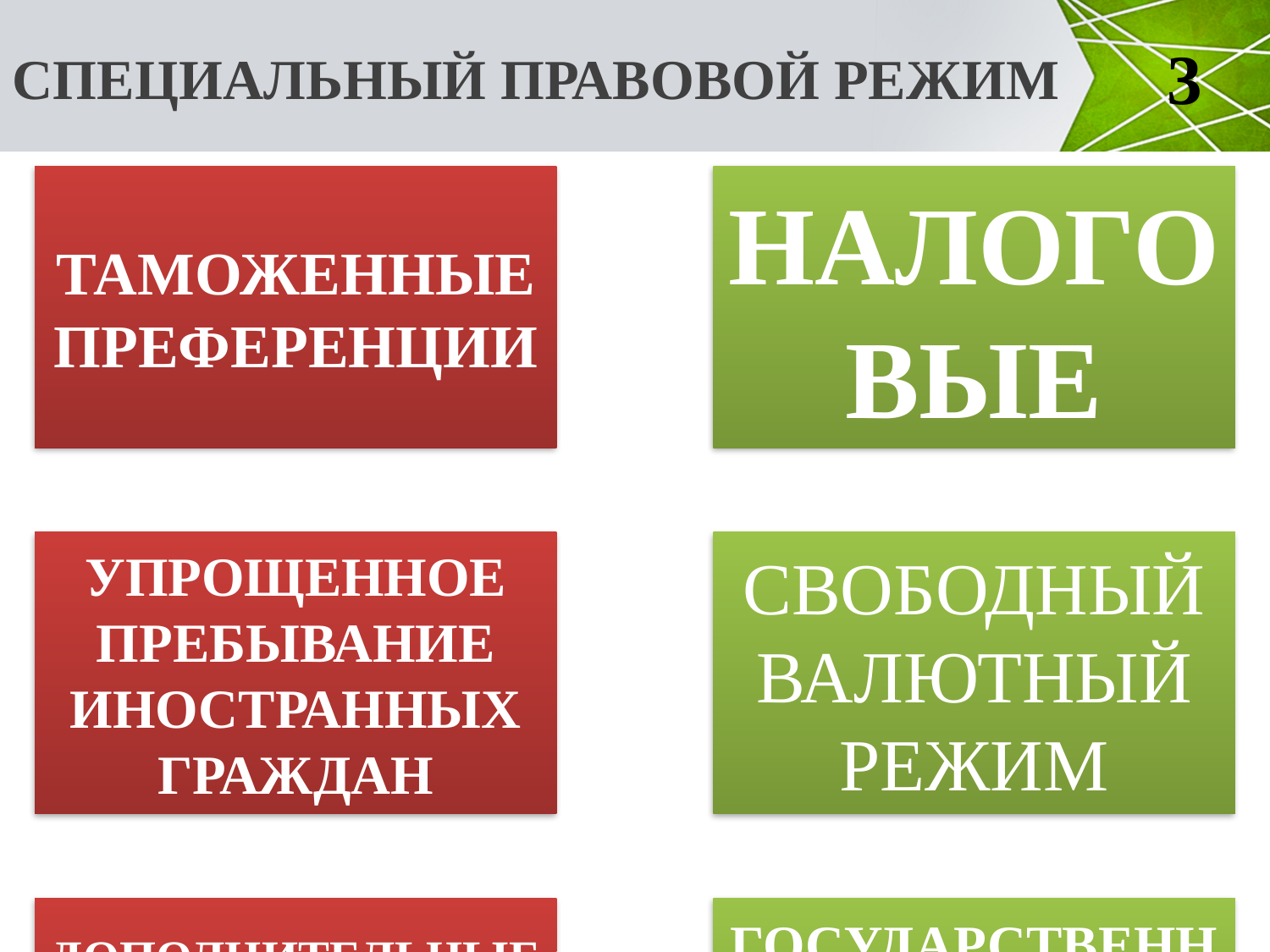

# СПЕЦИАЛЬНЫЙ ПРАВОВОЙ РЕЖИМ
3
ТАМОЖЕННЫЕ ПРЕФЕРЕНЦИИ
НАЛОГОВЫЕ
УПРОЩЕННОЕ ПРЕБЫВАНИЕ ИНОСТРАННЫХ ГРАЖДАН
СВОБОДНЫЙ ВАЛЮТНЫЙ РЕЖИМ